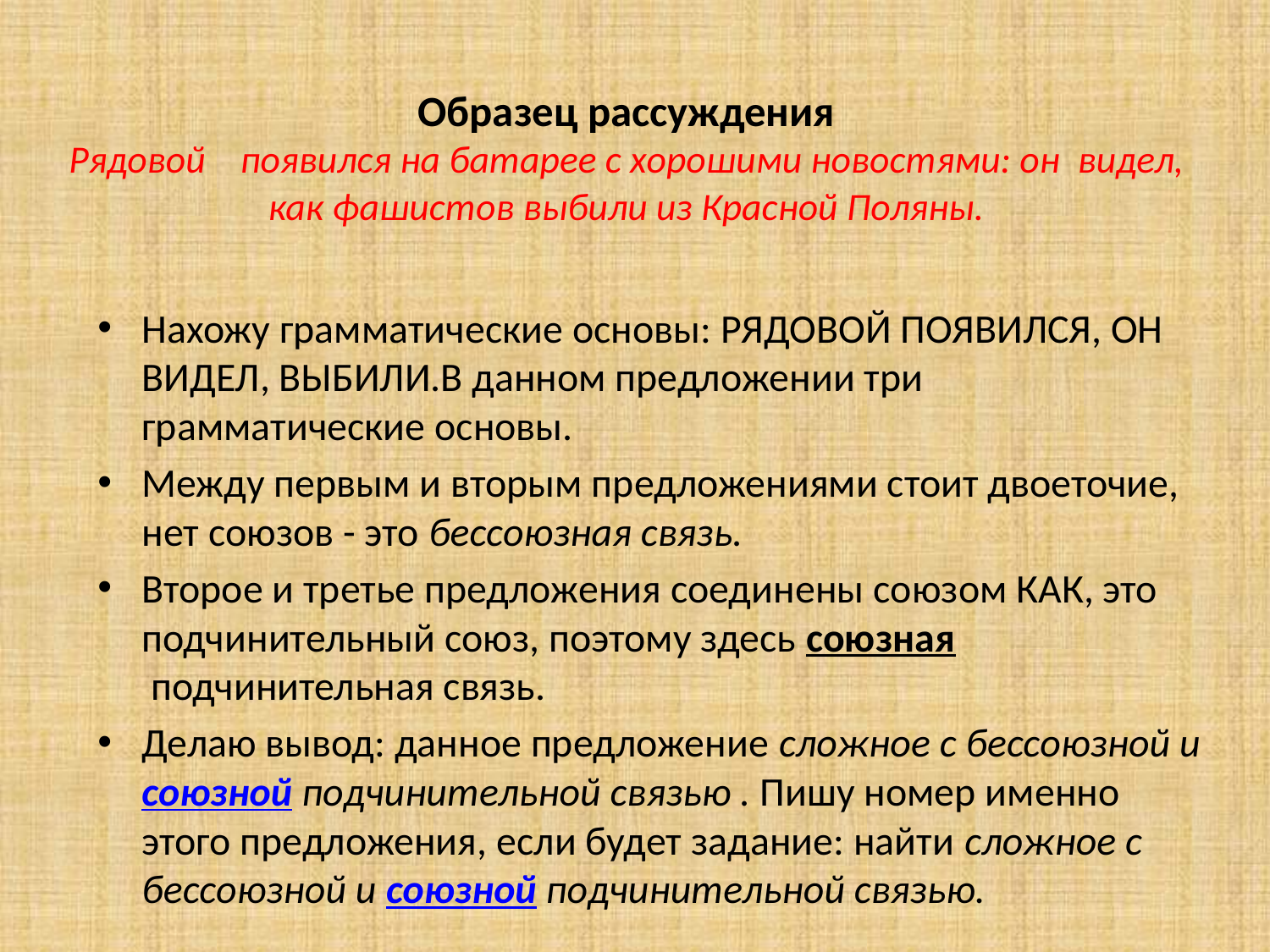

# Образец рассуждения Рядовой    появился на батарее с хорошими новостями: он  видел, как фашистов выбили из Красной Поляны.
Нахожу грамматические основы: РЯДОВОЙ ПОЯВИЛСЯ, ОН ВИДЕЛ, ВЫБИЛИ.В данном предложении три грамматические основы.
Между первым и вторым предложениями стоит двоеточие, нет союзов - это бессоюзная связь.
Второе и третье предложения соединены союзом КАК, это подчинительный союз, поэтому здесь союзная подчинительная связь.
Делаю вывод: данное предложение сложное с бессоюзной и союзной подчинительной связью . Пишу номер именно этого предложения, если будет задание: найти сложное с бессоюзной и союзной подчинительной связью.